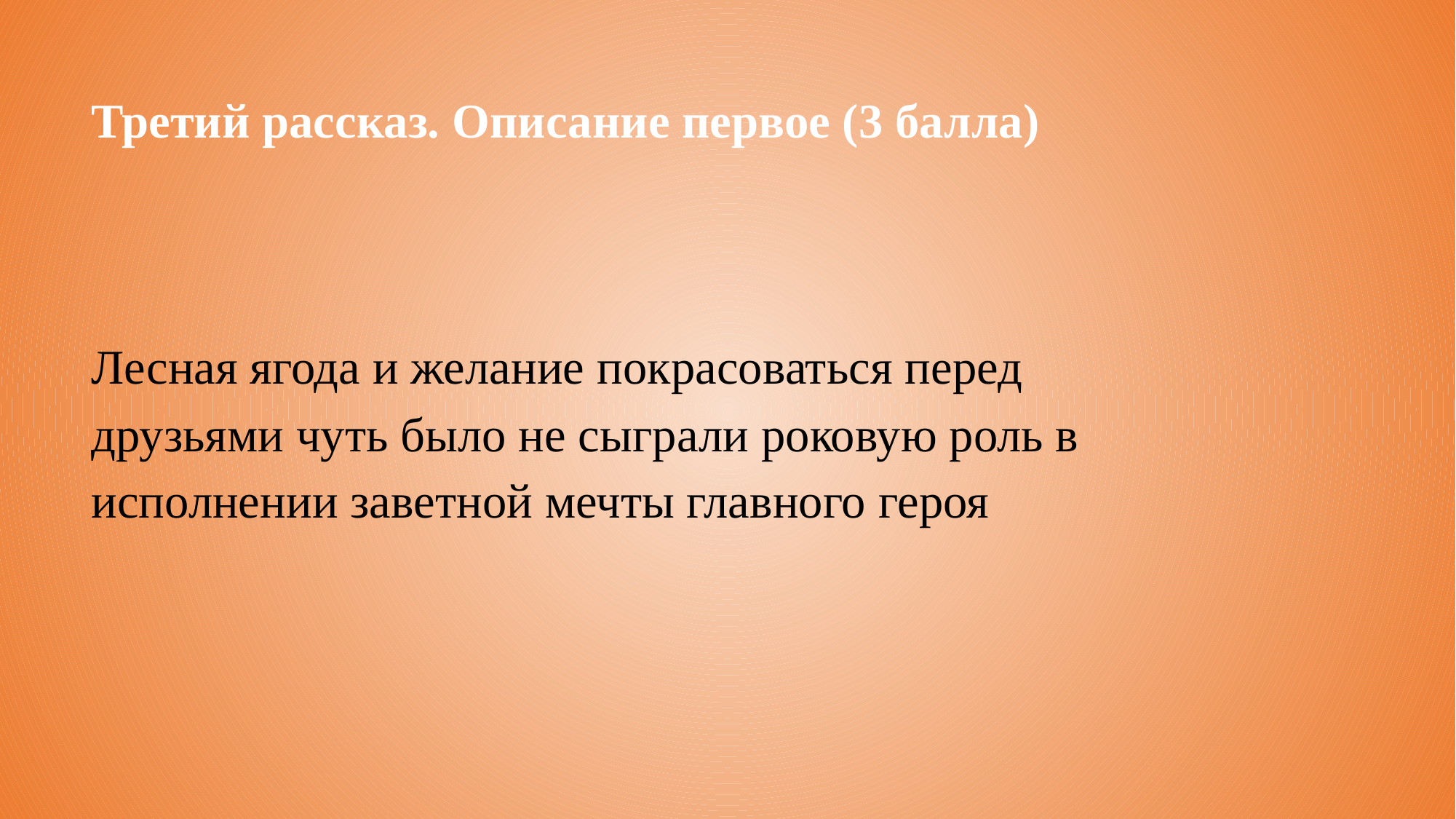

Третий рассказ. Описание первое (3 балла)

Лесная ягода и желание покрасоваться перед друзьями чуть было не сыграли роковую роль в исполнении заветной мечты главного героя